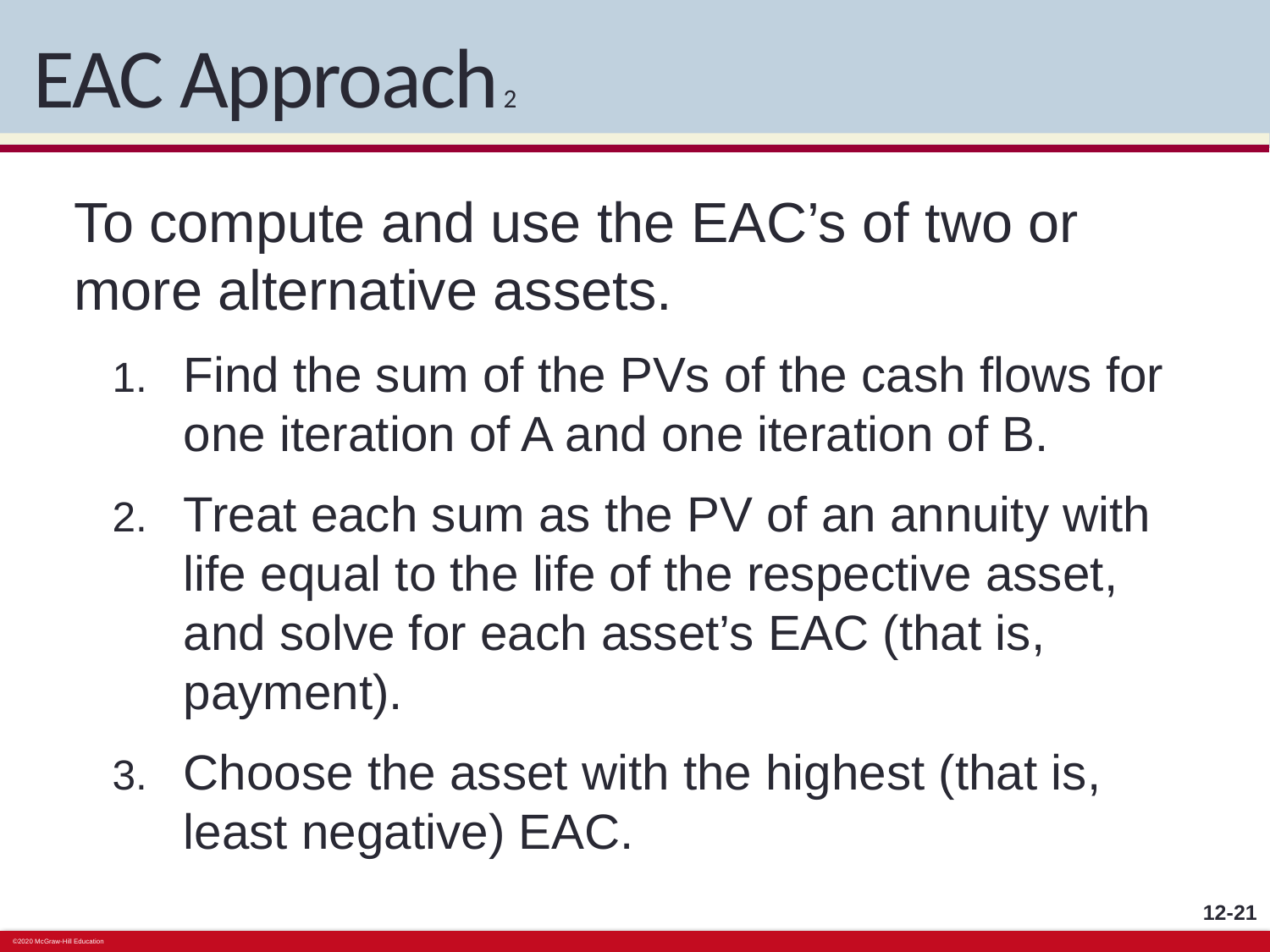

# EAC Approach 2
To compute and use the EAC’s of two or more alternative assets.
Find the sum of the PVs of the cash flows for one iteration of A and one iteration of B.
Treat each sum as the PV of an annuity with life equal to the life of the respective asset, and solve for each asset’s EAC (that is, payment).
Choose the asset with the highest (that is, least negative) EAC.